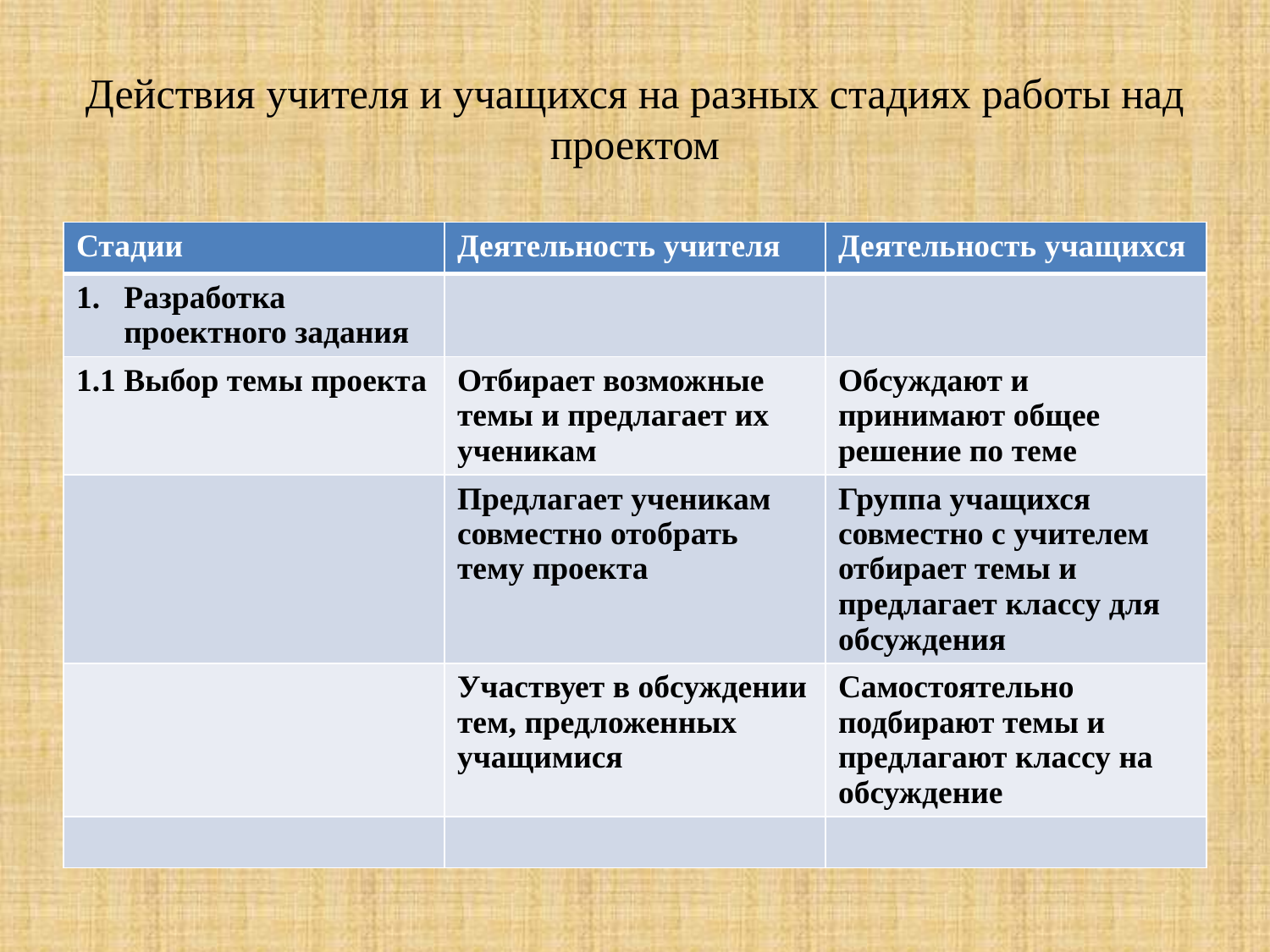

# Действия учителя и учащихся на разных стадиях работы над проектом
| Стадии | Деятельность учителя | Деятельность учащихся |
| --- | --- | --- |
| Разработка проектного задания |  |  |
| 1.1 Выбор темы проекта | Отбирает возможные темы и предлагает их ученикам | Обсуждают и принимают общее решение по теме |
|  | Предлагает ученикам совместно отобрать тему проекта | Группа учащихся совместно с учителем отбирает темы и предлагает классу для обсуждения |
|  | Участвует в обсуждении тем, предложенных учащимися | Самостоятельно подбирают темы и предлагают классу на обсуждение |
|  |  |  |